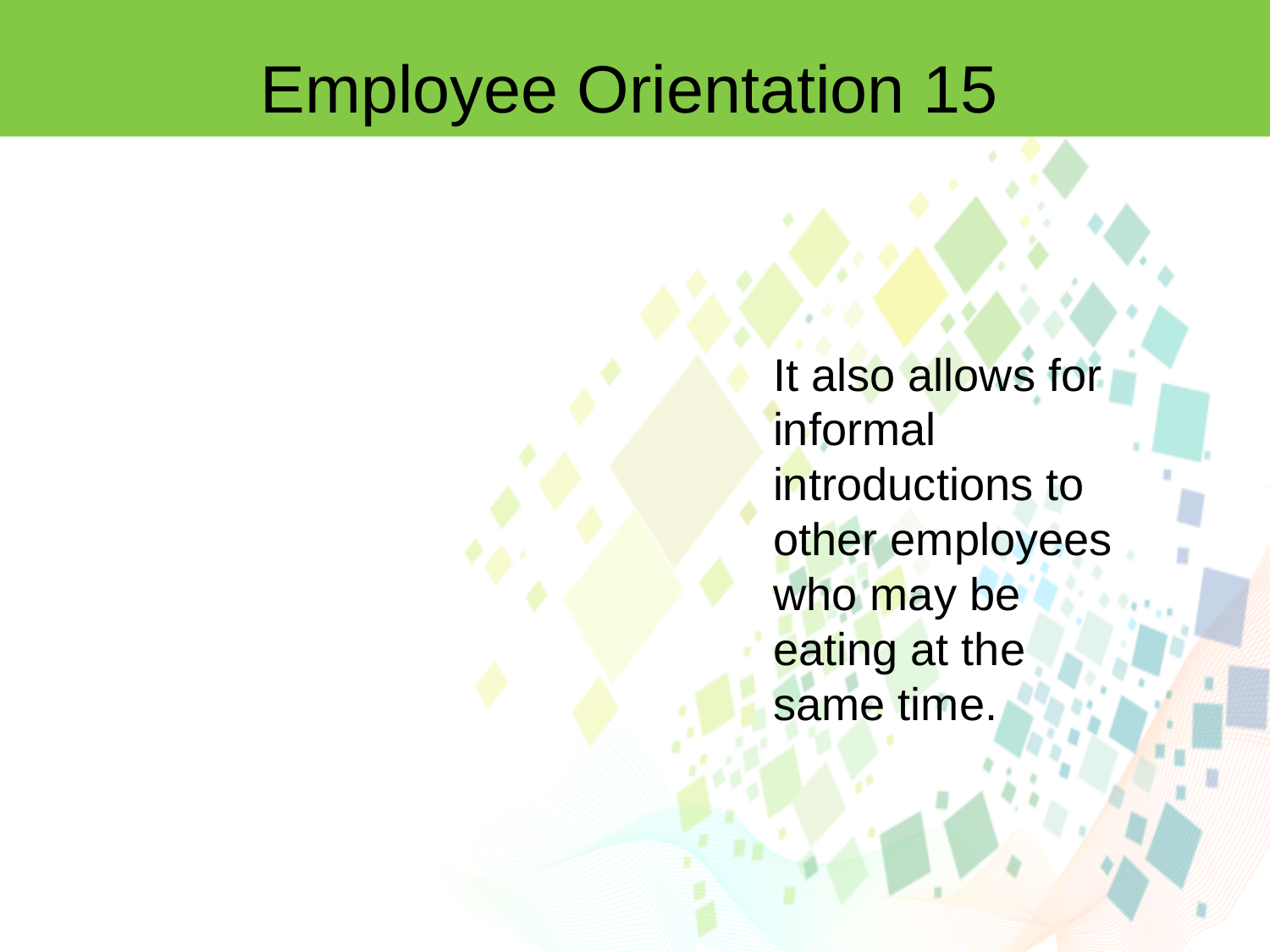

Employee Orientation 15
It also allows for informal introductions to other employees
who may be eating at the same time.